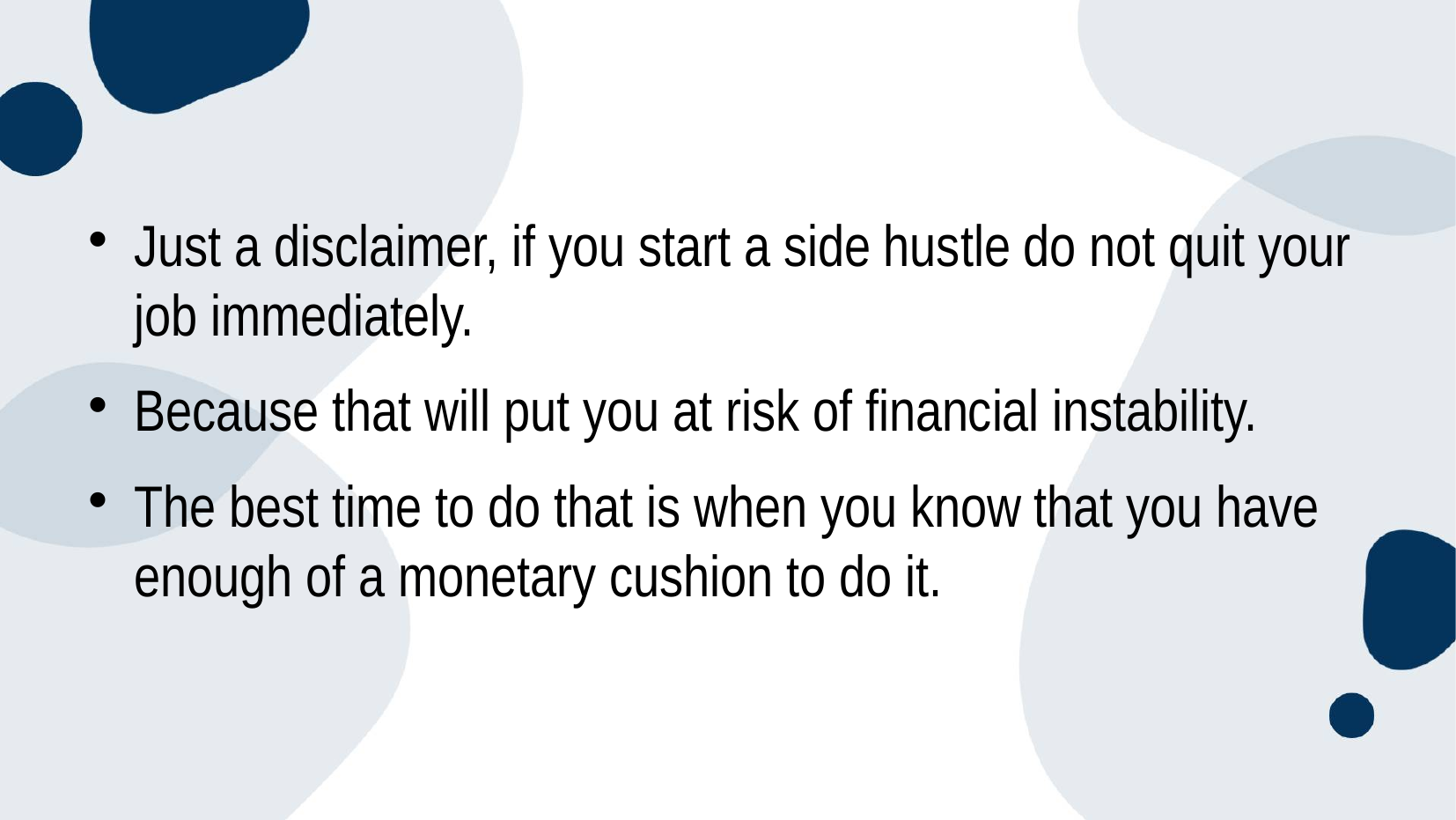

#
Just a disclaimer, if you start a side hustle do not quit your job immediately.
Because that will put you at risk of financial instability.
The best time to do that is when you know that you have enough of a monetary cushion to do it.